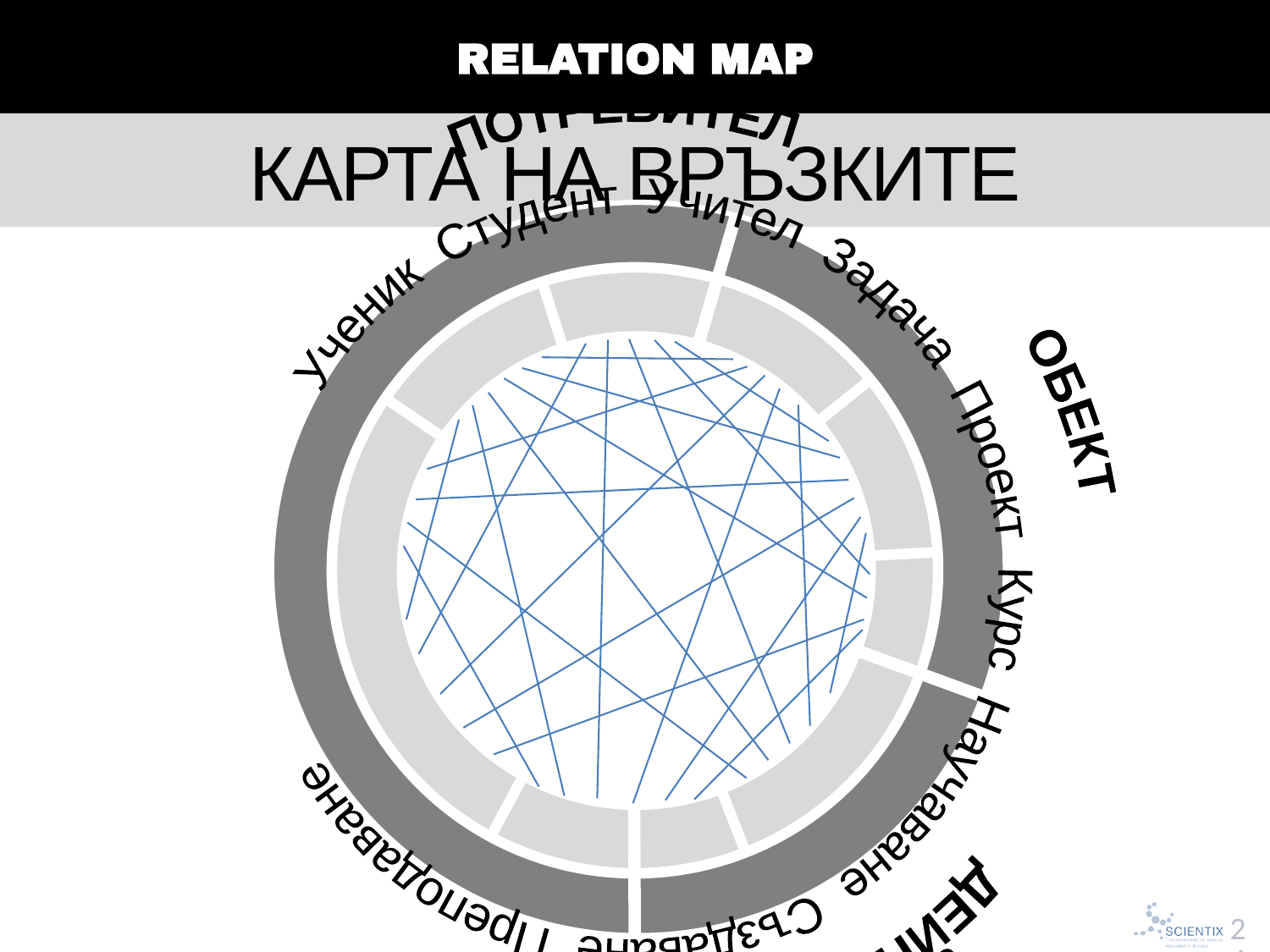

RELATION MAP
ПОТРЕБИТЕЛ                      ОБЕКТ        	                    ДЕЙНОСТ
# Карта на връзките
Ученик  Студент  Учител  Задача  Проект  Курс  Научаване  Създаване  Преподаване

24